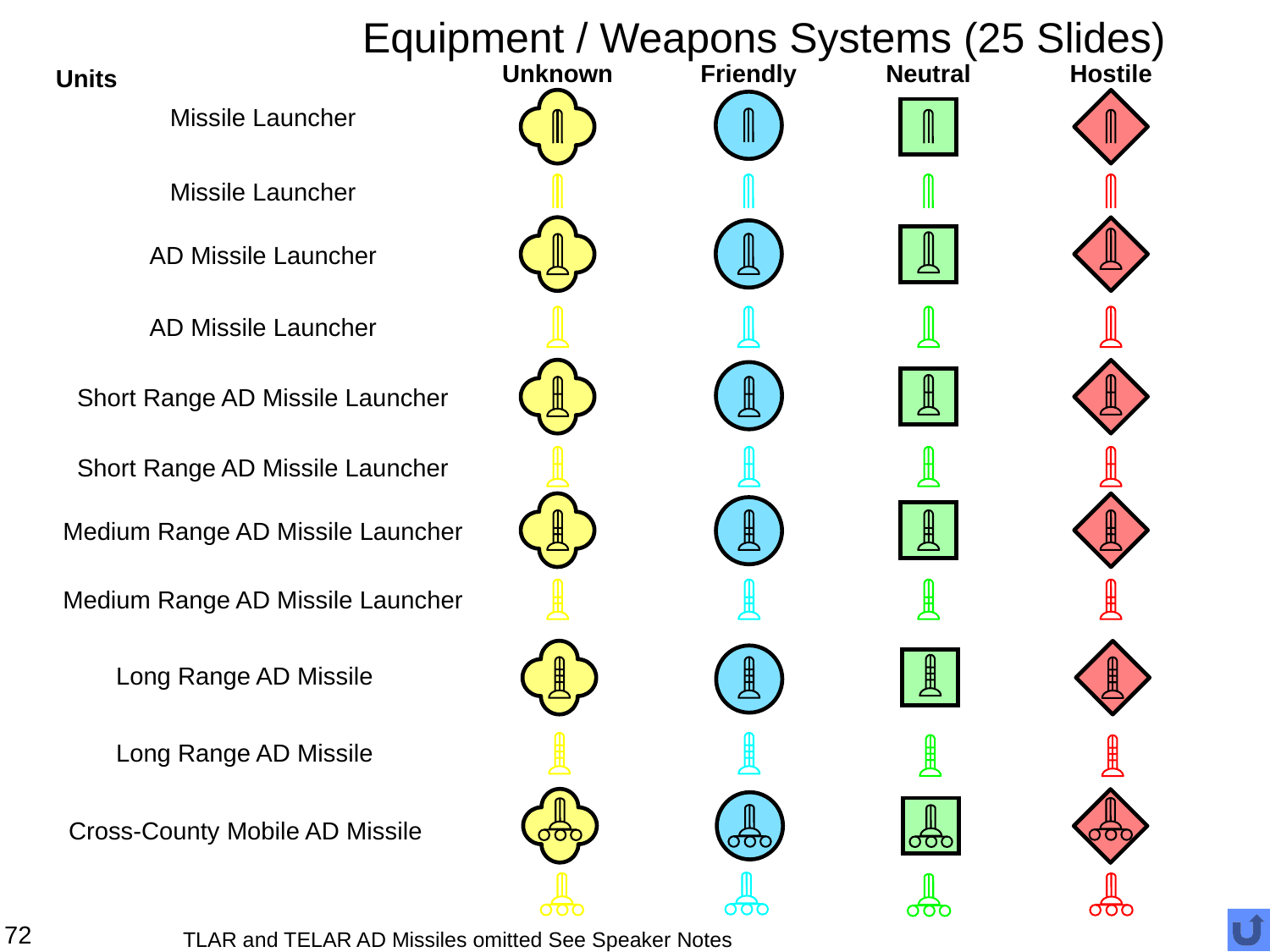

# Equipment / Weapons Systems (25 Slides)
Unknown
Friendly
Neutral
Hostile
Units

Missile Launcher

Missile Launcher

AD Missile Launcher

AD Missile Launcher

Short Range AD Missile Launcher

Short Range AD Missile Launcher

Medium Range AD Missile Launcher

Medium Range AD Missile Launcher

Long Range AD Missile

Long Range AD Missile

Cross-County Mobile AD Missile

72

TLAR and TELAR AD Missiles omitted See Speaker Notes